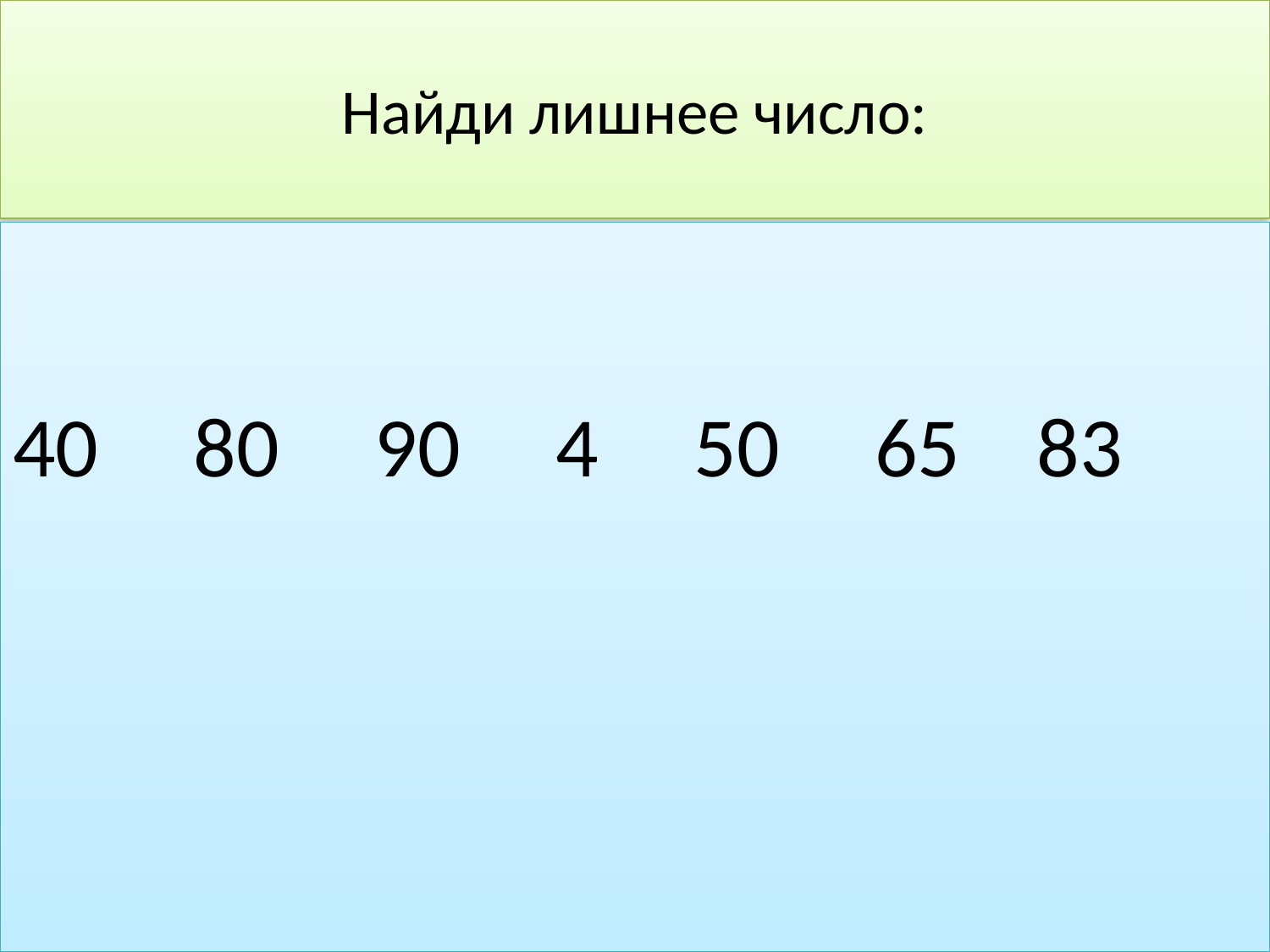

# Найди лишнее число:

40     80     90     4     50     65    83